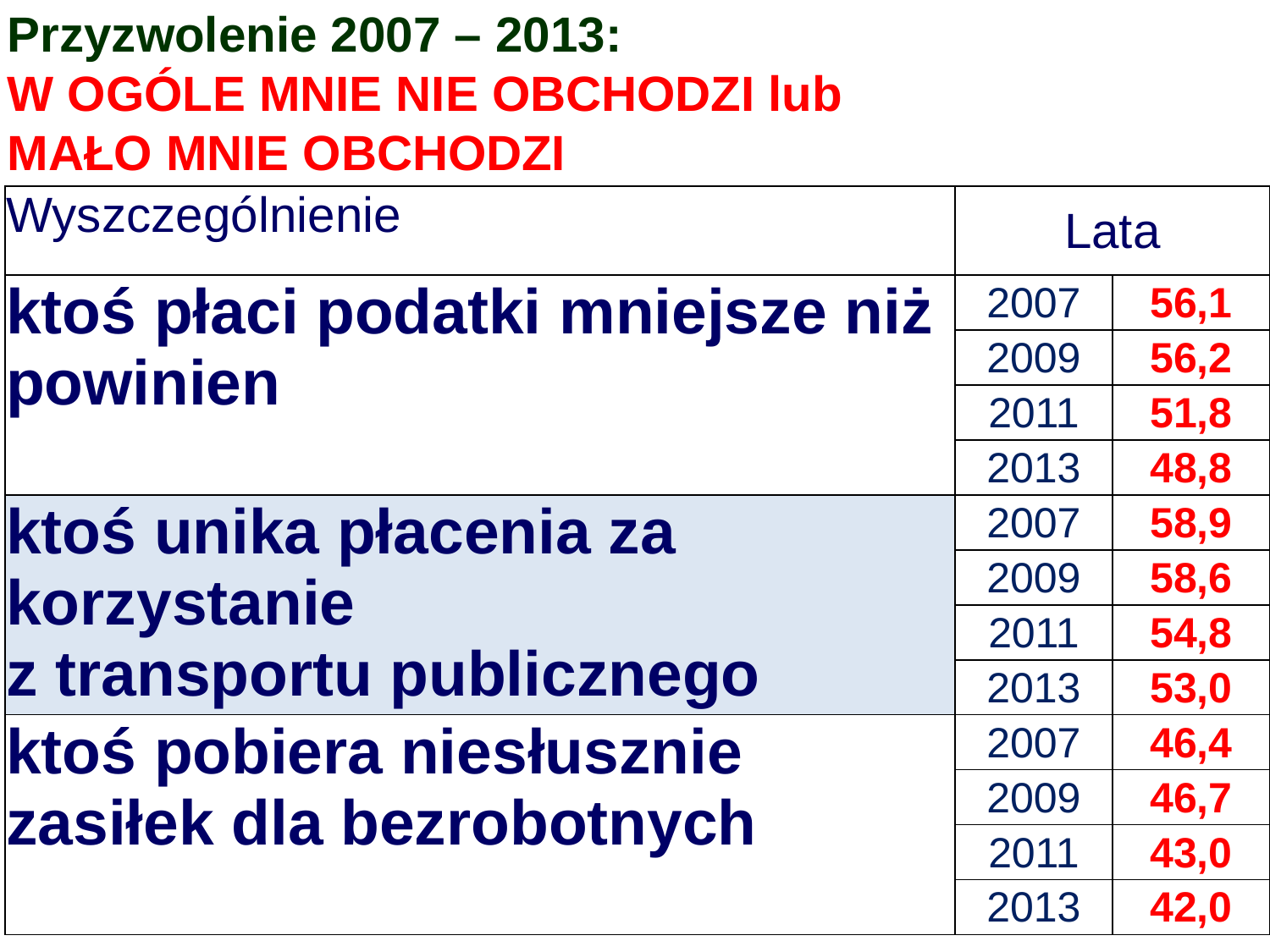

Przyzwolenie 2007 – 2013:
W OGÓLE MNIE NIE OBCHODZI lub
MAŁO MNIE OBCHODZI
| Wyszczególnienie | Lata |  |
| --- | --- | --- |
| ktoś płaci podatki mniejsze niż powinien | 2007 | 56,1 |
|  | 2009 | 56,2 |
|  | 2011 | 51,8 |
|  | 2013 | 48,8 |
| ktoś unika płacenia za korzystanie z transportu publicznego | 2007 | 58,9 |
|  | 2009 | 58,6 |
|  | 2011 | 54,8 |
|  | 2013 | 53,0 |
| ktoś pobiera niesłusznie zasiłek dla bezrobotnych | 2007 | 46,4 |
|  | 2009 | 46,7 |
|  | 2011 | 43,0 |
|  | 2013 | 42,0 |